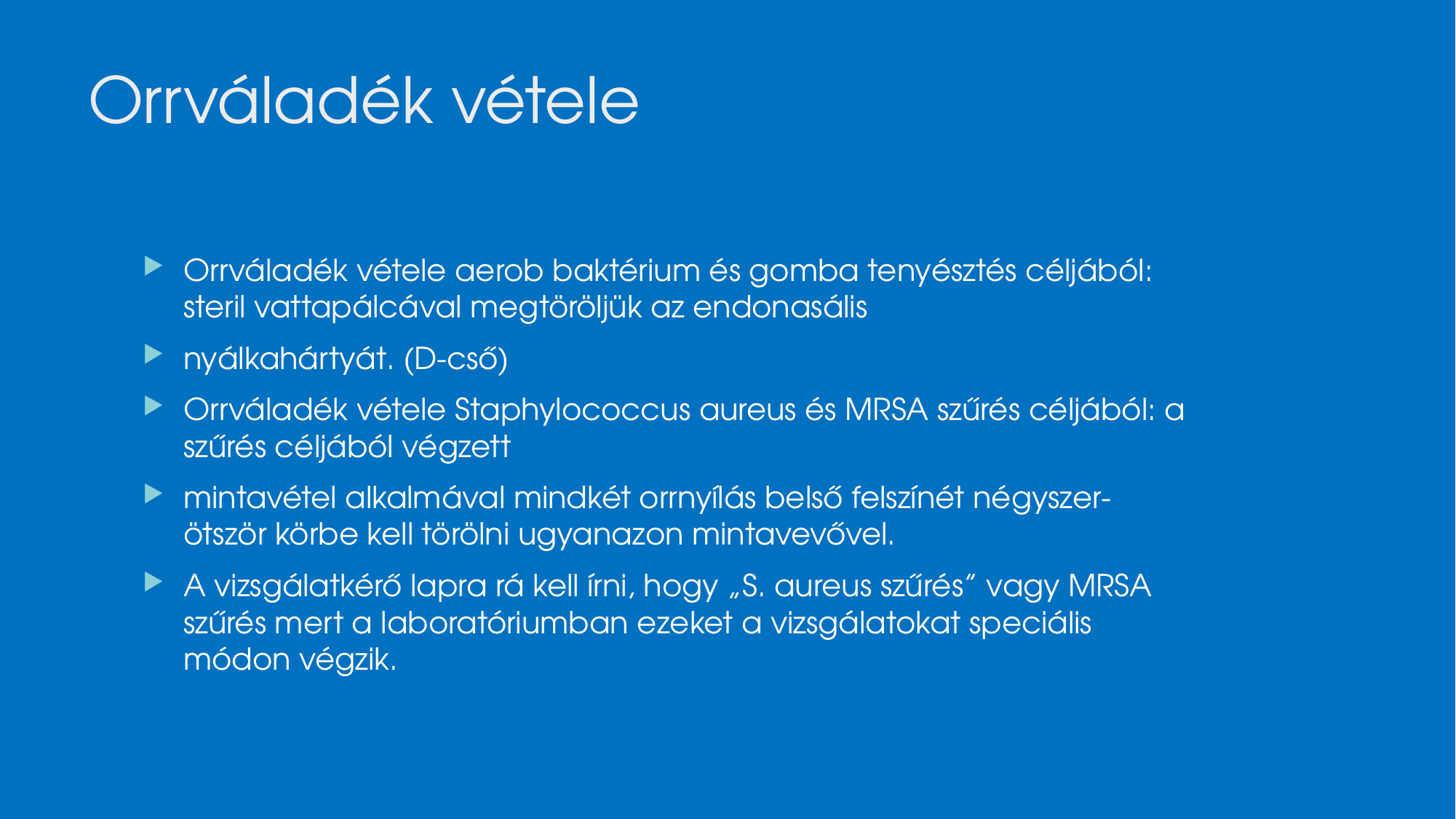

# Orrváladék vétele
Orrváladék vétele aerob baktérium és gomba tenyésztés céljából: steril vattapálcával megtöröljük az endonasális
nyálkahártyát. (D-cső)
Orrváladék vétele Staphylococcus aureus és MRSA szűrés céljából: a szűrés céljából végzett
mintavétel alkalmával mindkét orrnyílás belső felszínét négyszer-ötször körbe kell törölni ugyanazon mintavevővel.
A vizsgálatkérő lapra rá kell írni, hogy „S. aureus szűrés” vagy MRSA szűrés mert a laboratóriumban ezeket a vizsgálatokat speciális módon végzik.